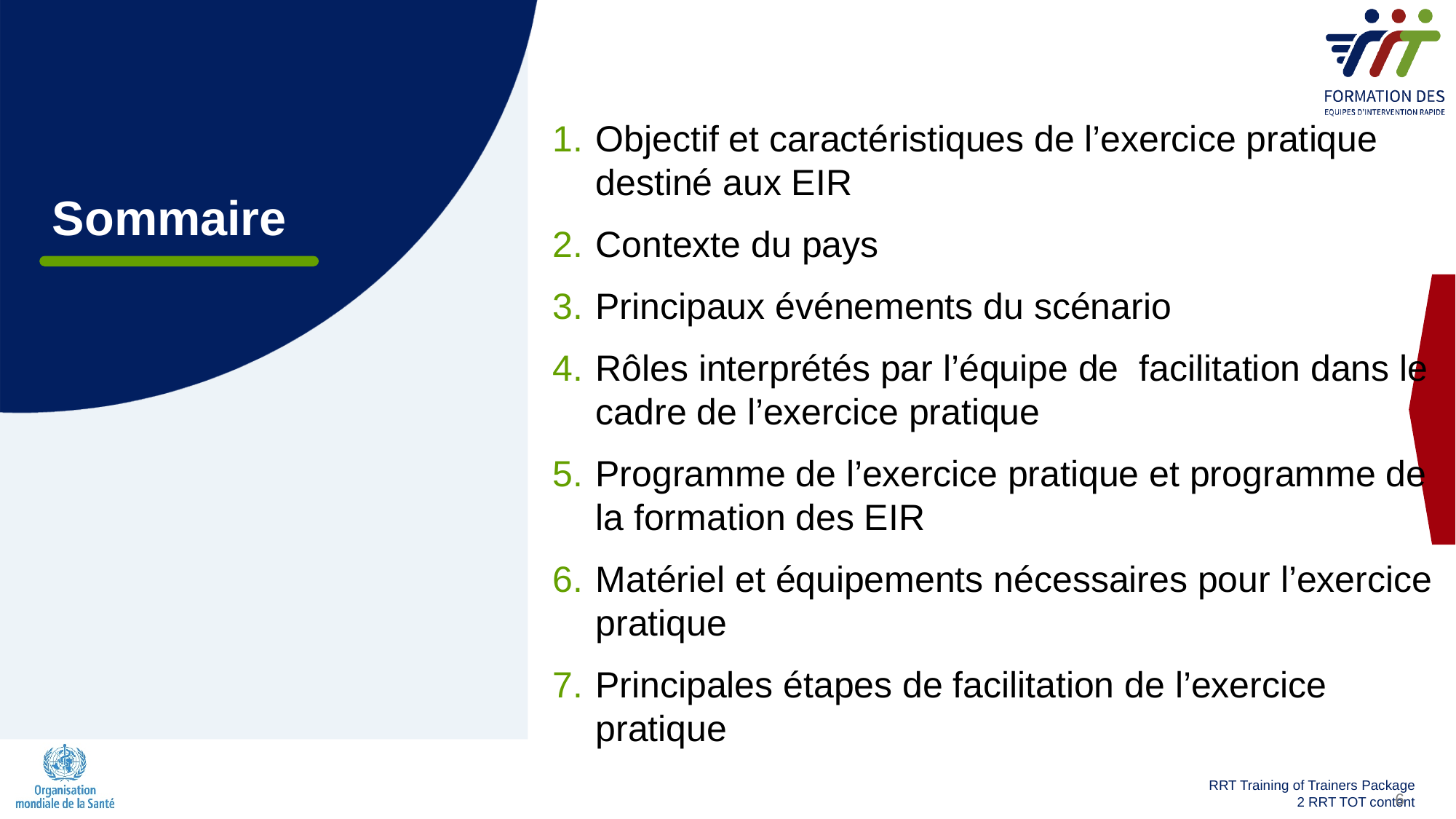

Objectif et caractéristiques de l’exercice pratique destiné aux EIR
Contexte du pays
Principaux événements du scénario
Rôles interprétés par l’équipe de  facilitation dans le cadre de l’exercice pratique
Programme de l’exercice pratique et programme de la formation des EIR
Matériel et équipements nécessaires pour l’exercice pratique
Principales étapes de facilitation de l’exercice pratique
Sommaire